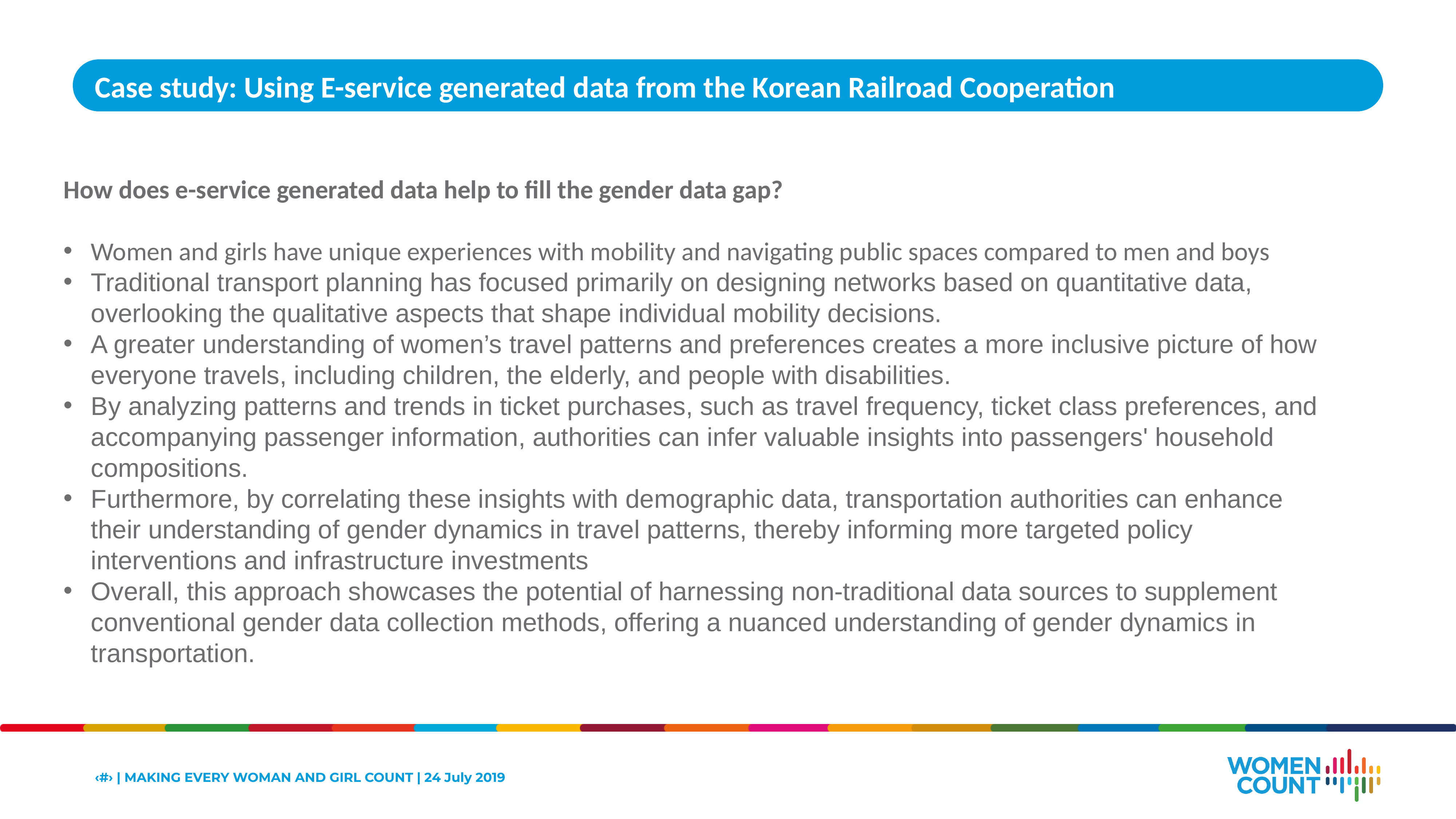

Case study: Using E-service generated data from the Korean Railroad Cooperation
How does e-service generated data help to fill the gender data gap?

Women and girls have unique experiences with mobility and navigating public spaces compared to men and boys
Traditional transport planning has focused primarily on designing networks based on quantitative data, overlooking the qualitative aspects that shape individual mobility decisions.
A greater understanding of women’s travel patterns and preferences creates a more inclusive picture of how everyone travels, including children, the elderly, and people with disabilities.
By analyzing patterns and trends in ticket purchases, such as travel frequency, ticket class preferences, and accompanying passenger information, authorities can infer valuable insights into passengers' household compositions.
Furthermore, by correlating these insights with demographic data, transportation authorities can enhance their understanding of gender dynamics in travel patterns, thereby informing more targeted policy interventions and infrastructure investments
Overall, this approach showcases the potential of harnessing non-traditional data sources to supplement conventional gender data collection methods, offering a nuanced understanding of gender dynamics in transportation.

‹#› | MAKING EVERY WOMAN AND GIRL COUNT | 24 July 2019